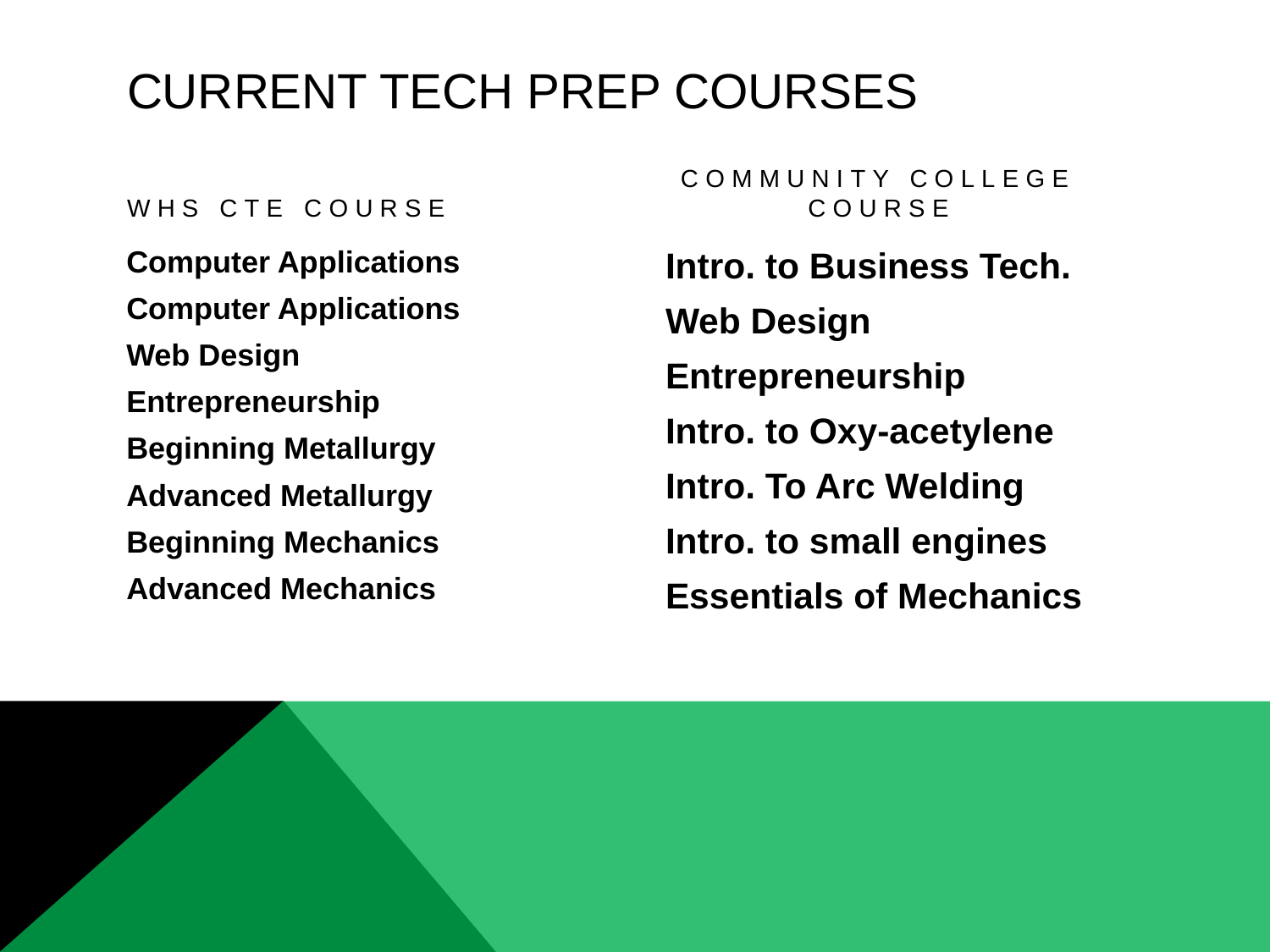

# Current Tech Prep Courses
WHS CTE Course
Community College Course
Computer Applications
Computer Applications
Web Design
Entrepreneurship
Beginning Metallurgy
Advanced Metallurgy
Beginning Mechanics
Advanced Mechanics

Intro. to Business Tech.
Web Design
Entrepreneurship
Intro. to Oxy-acetylene
Intro. To Arc Welding
Intro. to small engines
Essentials of Mechanics